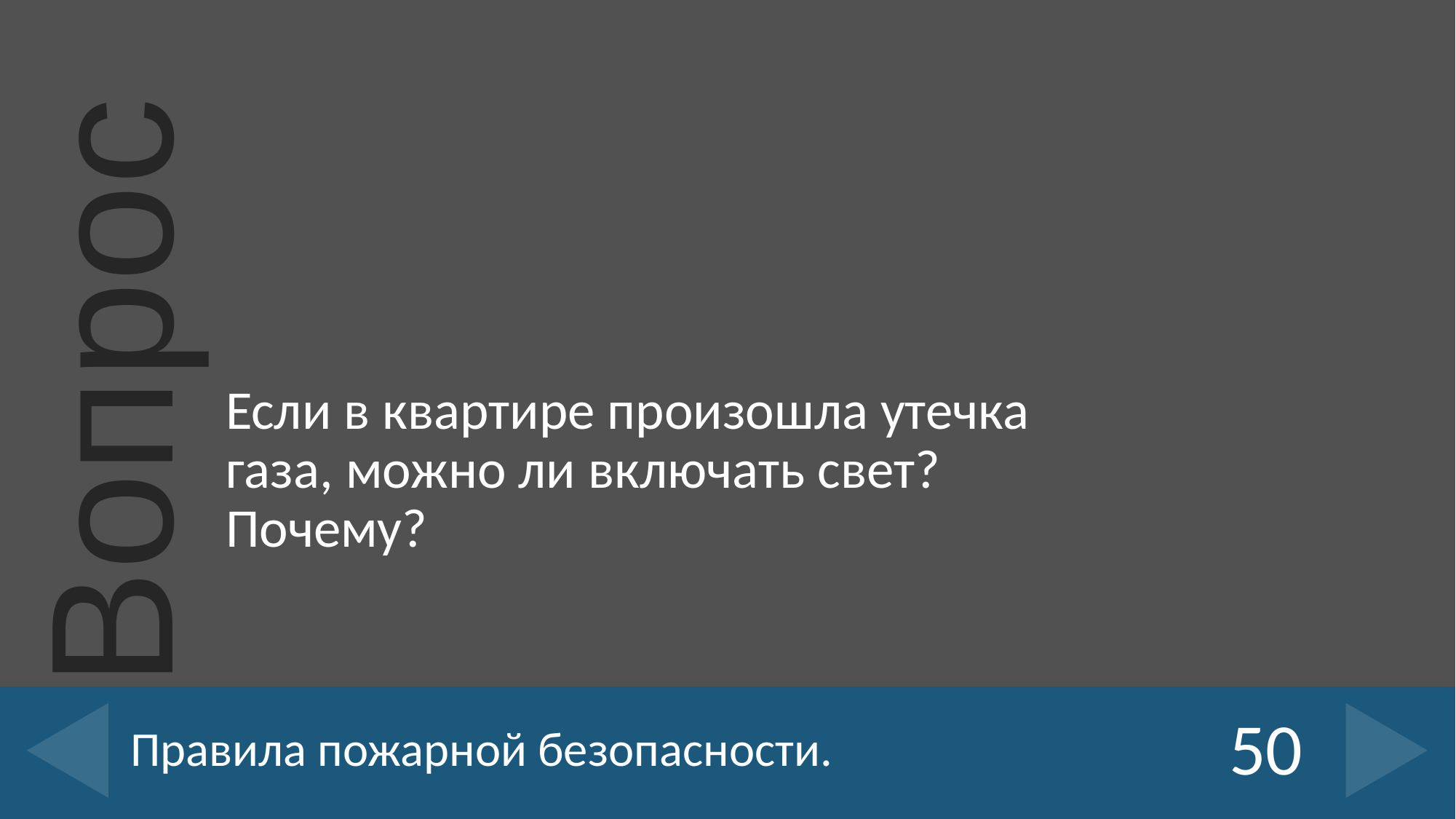

Если в квартире произошла утечка газа, можно ли включать свет? Почему?
# Правила пожарной безопасности.
50